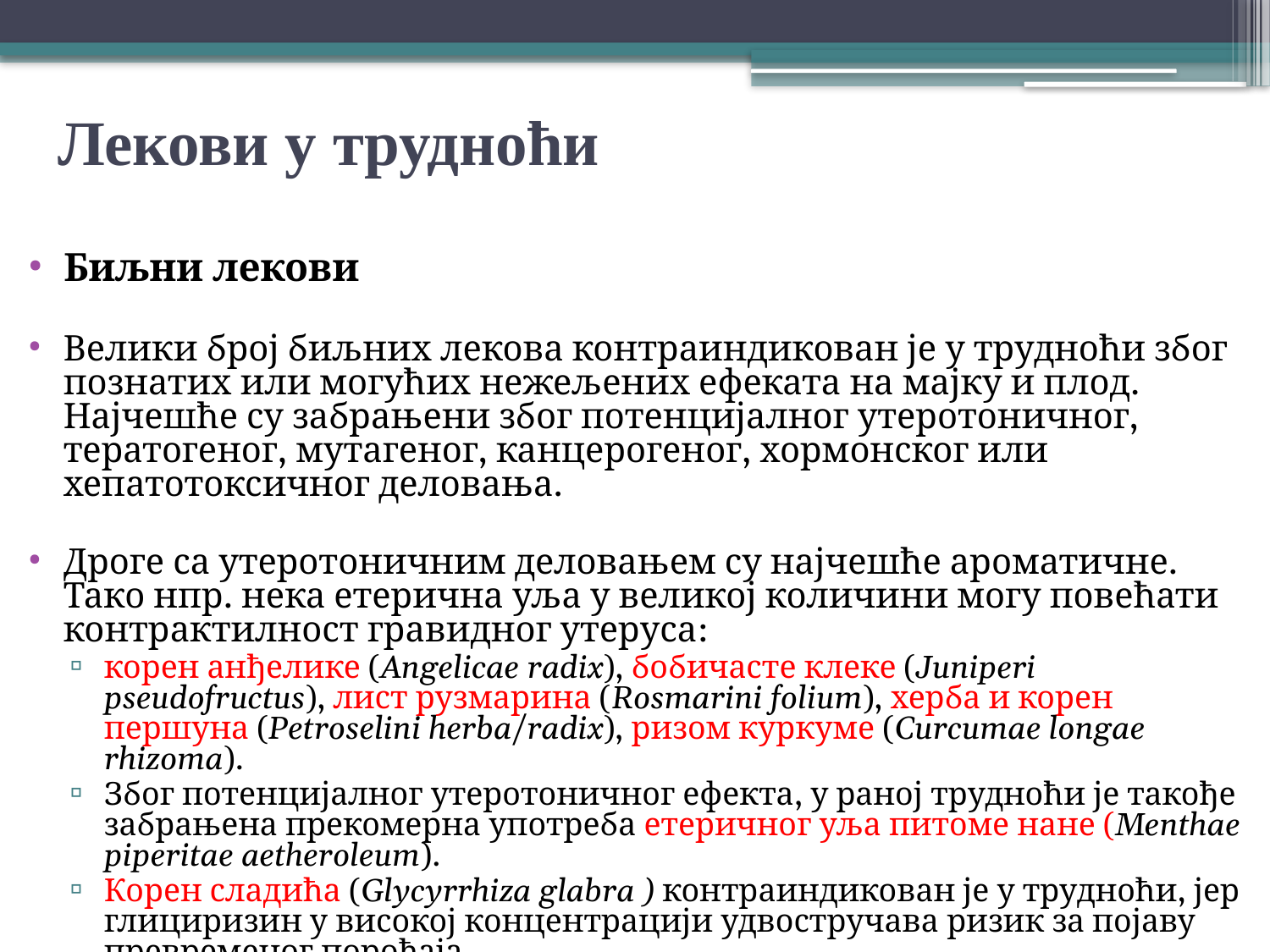

# Лекови у трудноћи
Биљни лекови

Велики број биљних лекова контраиндикован је у трудноћи због познатих или могућих нежељених ефеката на мајку и плод. Најчешће су забрањени због потенцијалног утеротоничног, тератогеног, мутагеног, канцерогеног, хормонског или хепатотоксичног деловања.

Дроге са утеротоничним деловањем су најчешће ароматичне. Тако нпр. нека етерична уља у великој количини могу повећати контрактилност гравидног утеруса:
корен анђелике (Angelicae radix), бобичасте клеке (Juniperi pseudofructus), лист рузмарина (Rosmarini folium), херба и корен першуна (Petroselini herba/radix), ризом куркуме (Curcumae longae rhizoma).
Због потенцијалног утеротоничног ефекта, у раној трудноћи је такође забрањена прекомерна употреба етеричног уља питоме нане (Menthae piperitae aetheroleum).
Корен сладића (Glycyrrhiza glabra ) контраиндикован је у трудноћи, јер глициризин у високој концентрацији удвостручава ризик за појаву превременог порођаја.